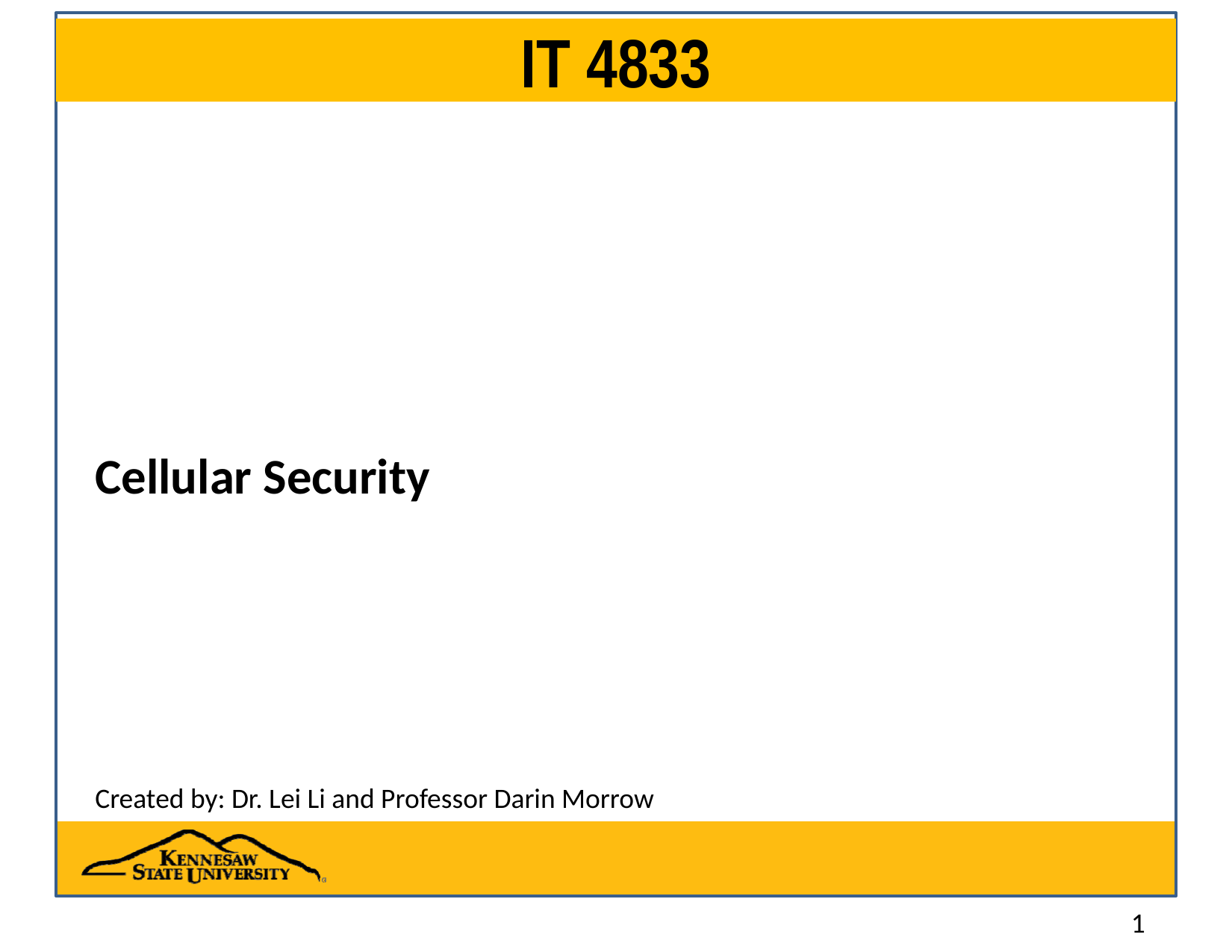

# IT 4833
Cellular Security
Created by: Dr. Lei Li and Professor Darin Morrow